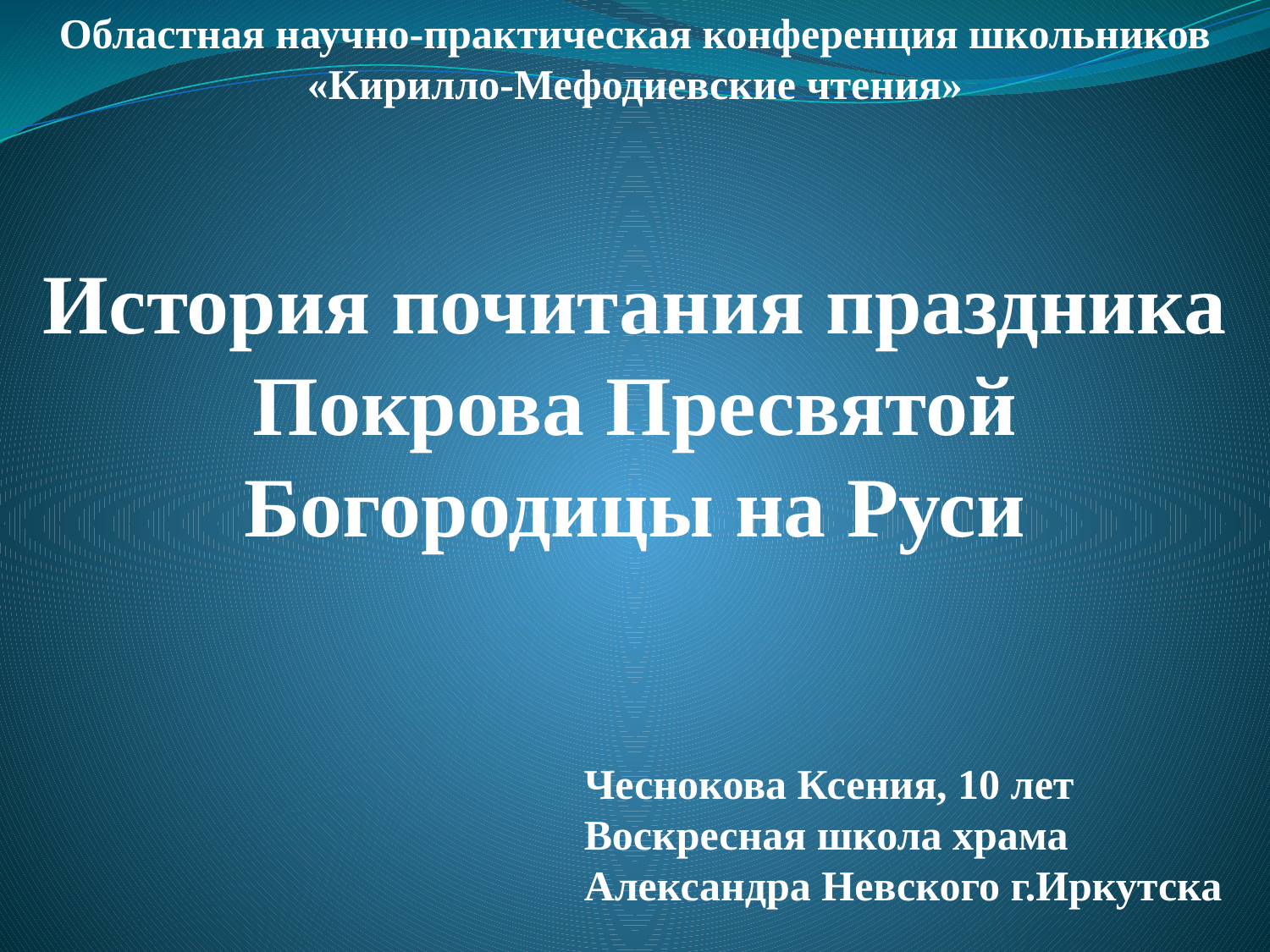

Областная научно-практическая конференция школьников
«Кирилло-Мефодиевские чтения»

История почитания праздника Покрова Пресвятой Богородицы на Руси
Чеснокова Ксения, 10 лет
Воскресная школа храма
Александра Невского г.Иркутска